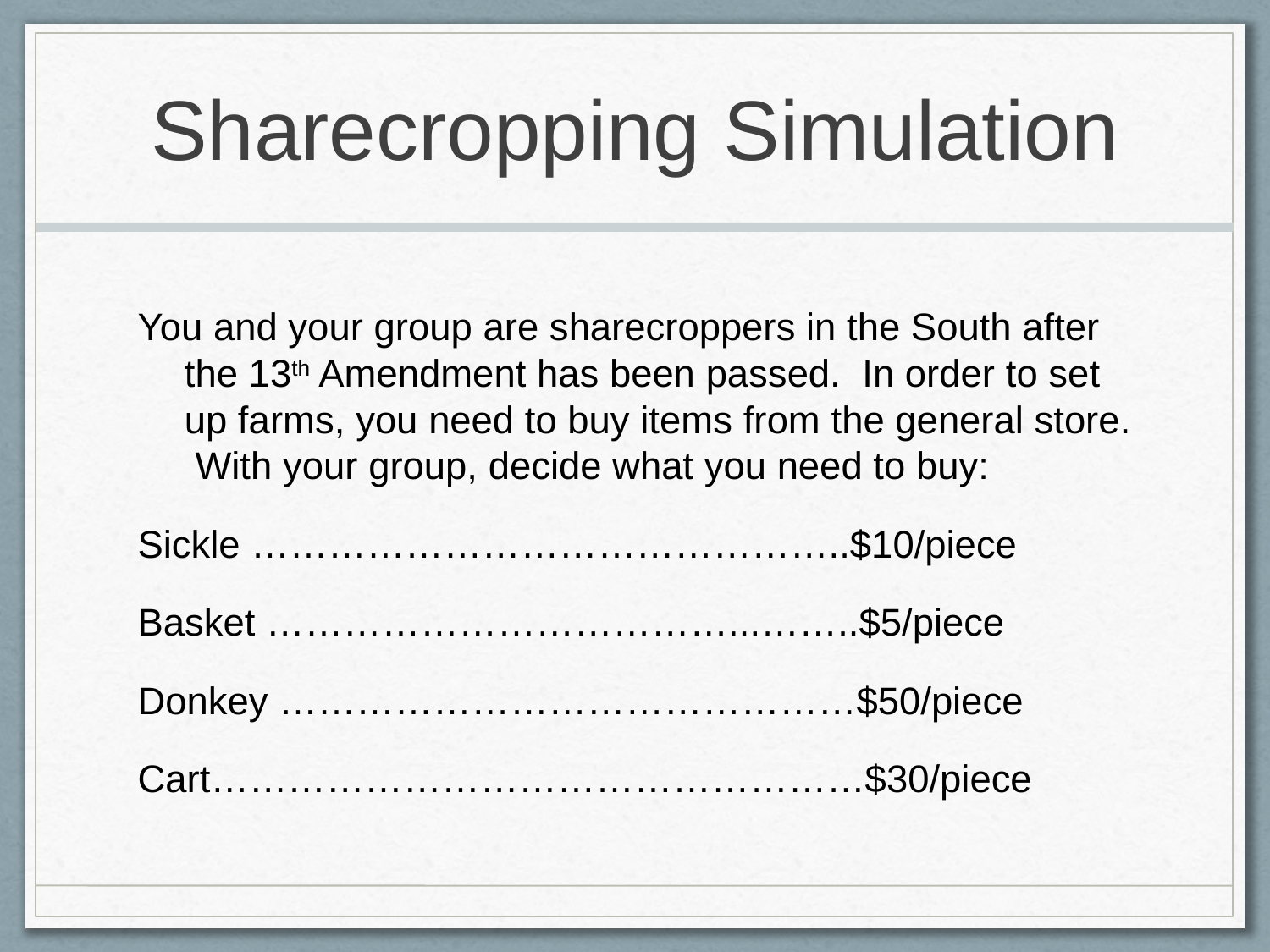

# Sharecropping Simulation
You and your group are sharecroppers in the South after the 13th Amendment has been passed.  In order to set up farms, you need to buy items from the general store.  With your group, decide what you need to buy:
Sickle ………………………………………..$10/piece
Basket ………………………………...……..$5/piece
Donkey ………………………………………$50/piece
Cart……………………………………………$30/piece